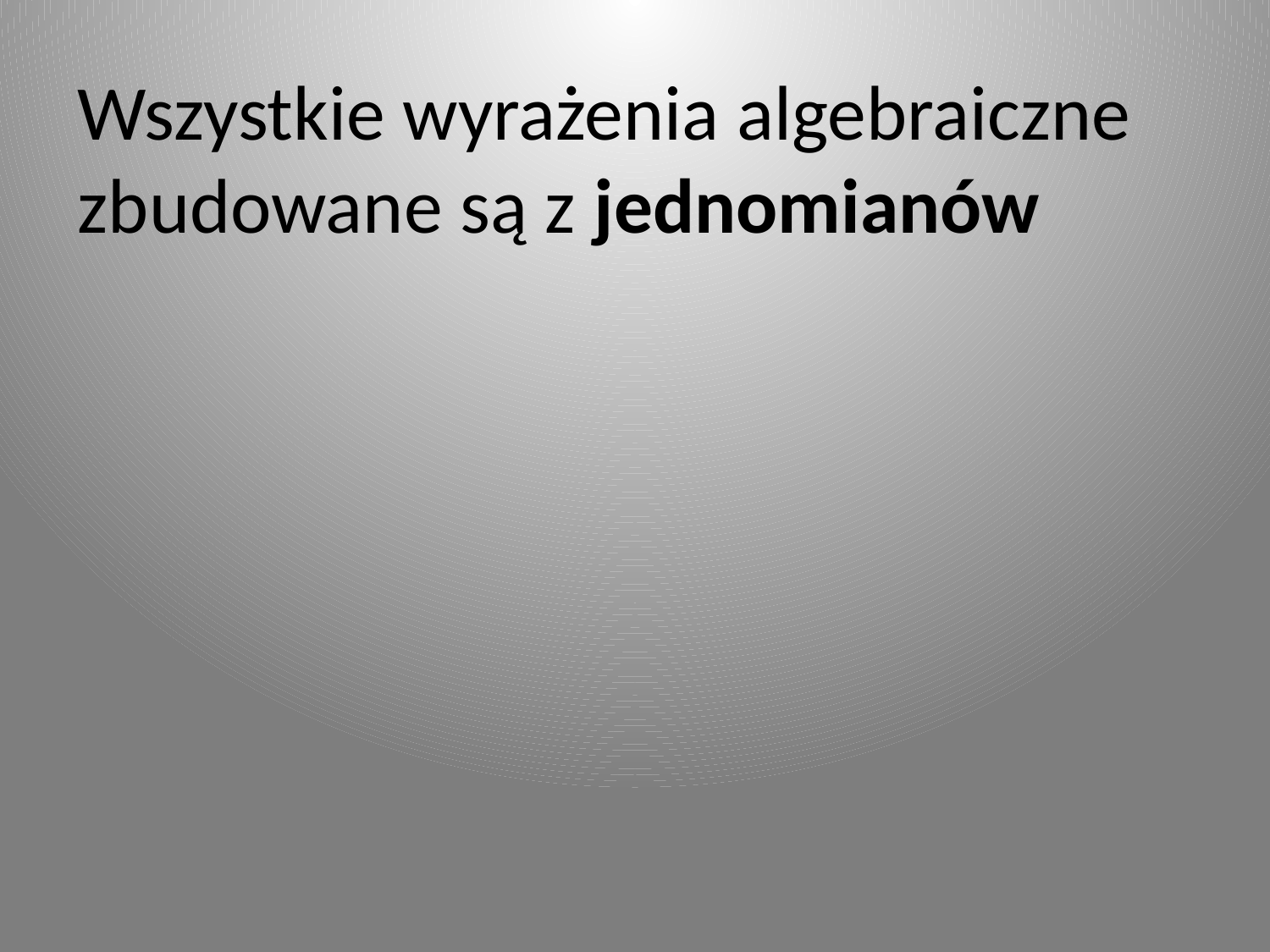

Wszystkie wyrażenia algebraiczne zbudowane są z jednomianów